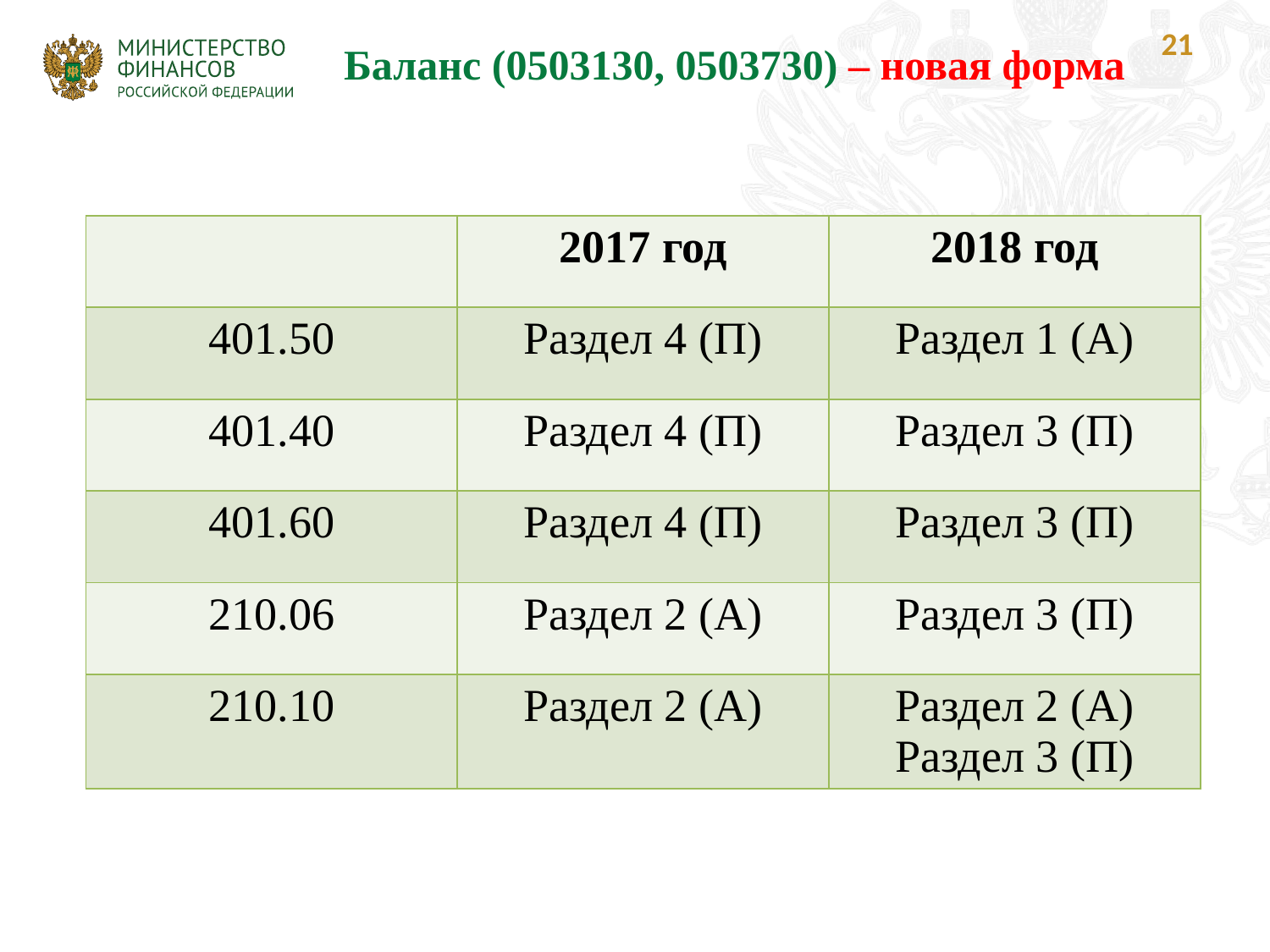

21
Баланс (0503130, 0503730) – новая форма
|  | 2017 год | 2018 год |
| --- | --- | --- |
| 401.50 | Раздел 4 (П) | Раздел 1 (А) |
| 401.40 | Раздел 4 (П) | Раздел 3 (П) |
| 401.60 | Раздел 4 (П) | Раздел 3 (П) |
| 210.06 | Раздел 2 (А) | Раздел 3 (П) |
| 210.10 | Раздел 2 (А) | Раздел 2 (А) Раздел 3 (П) |